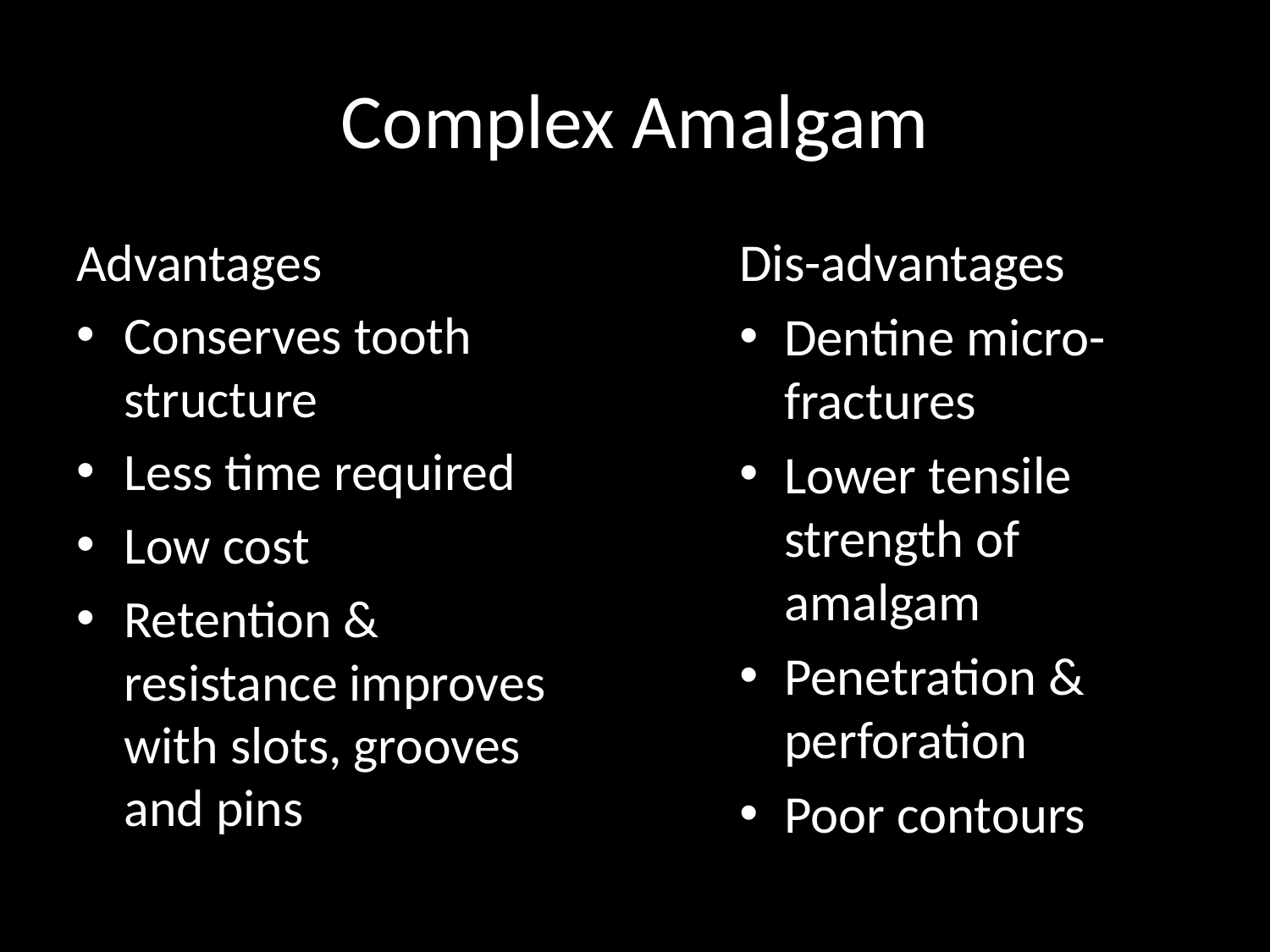

# Complex Amalgam
Advantages
Conserves tooth structure
Less time required
Low cost
Retention & resistance improves with slots, grooves and pins
Dis-advantages
Dentine micro-fractures
Lower tensile strength of amalgam
Penetration & perforation
Poor contours